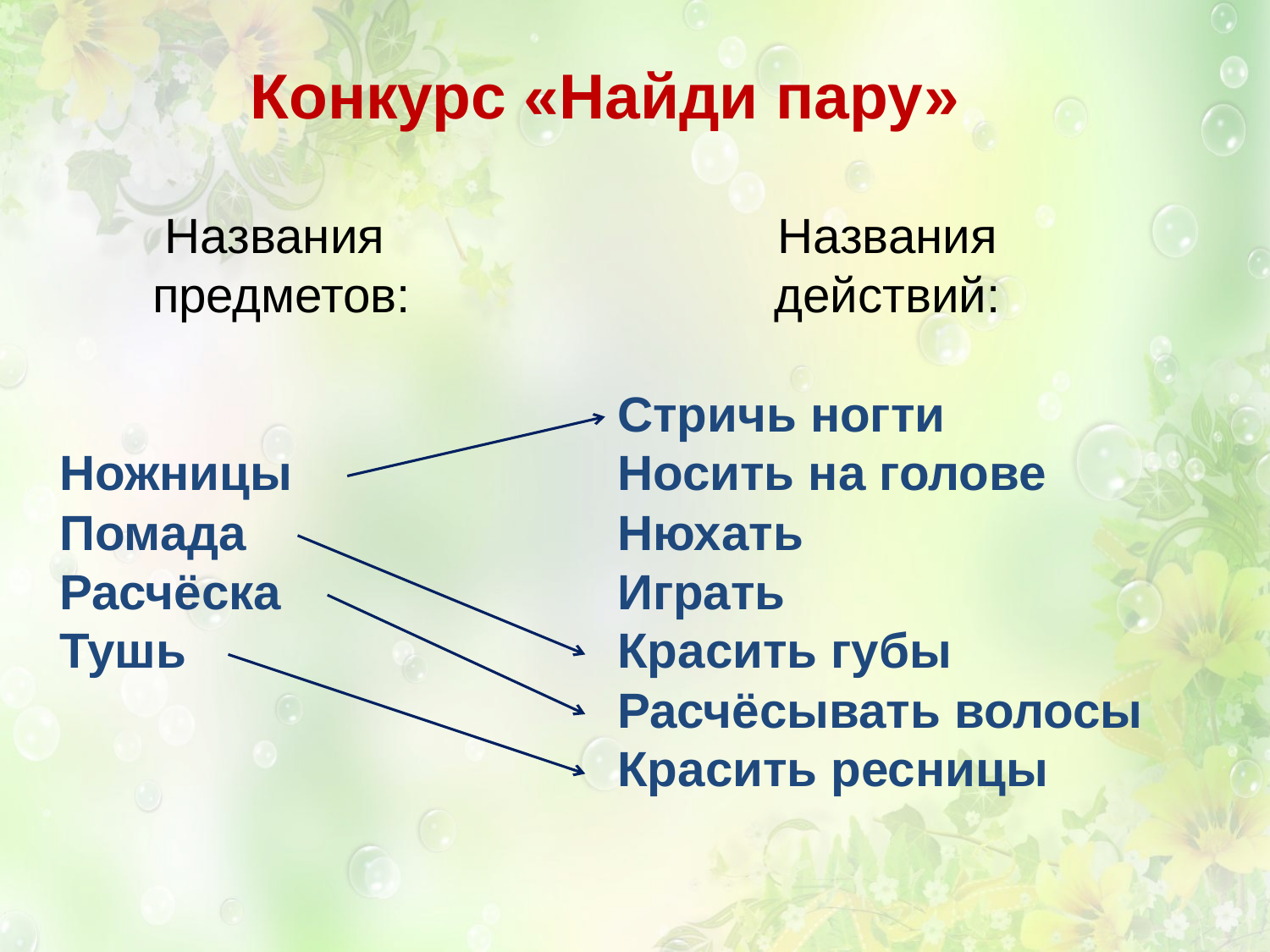

Конкурс «Найди пару»
Названия
предметов:

Ножницы
Помада
Расчёска
Тушь
Названия
действий:

Стричь ногти
Носить на голове
Нюхать
Играть
Красить губы
Расчёсывать волосы
Красить ресницы